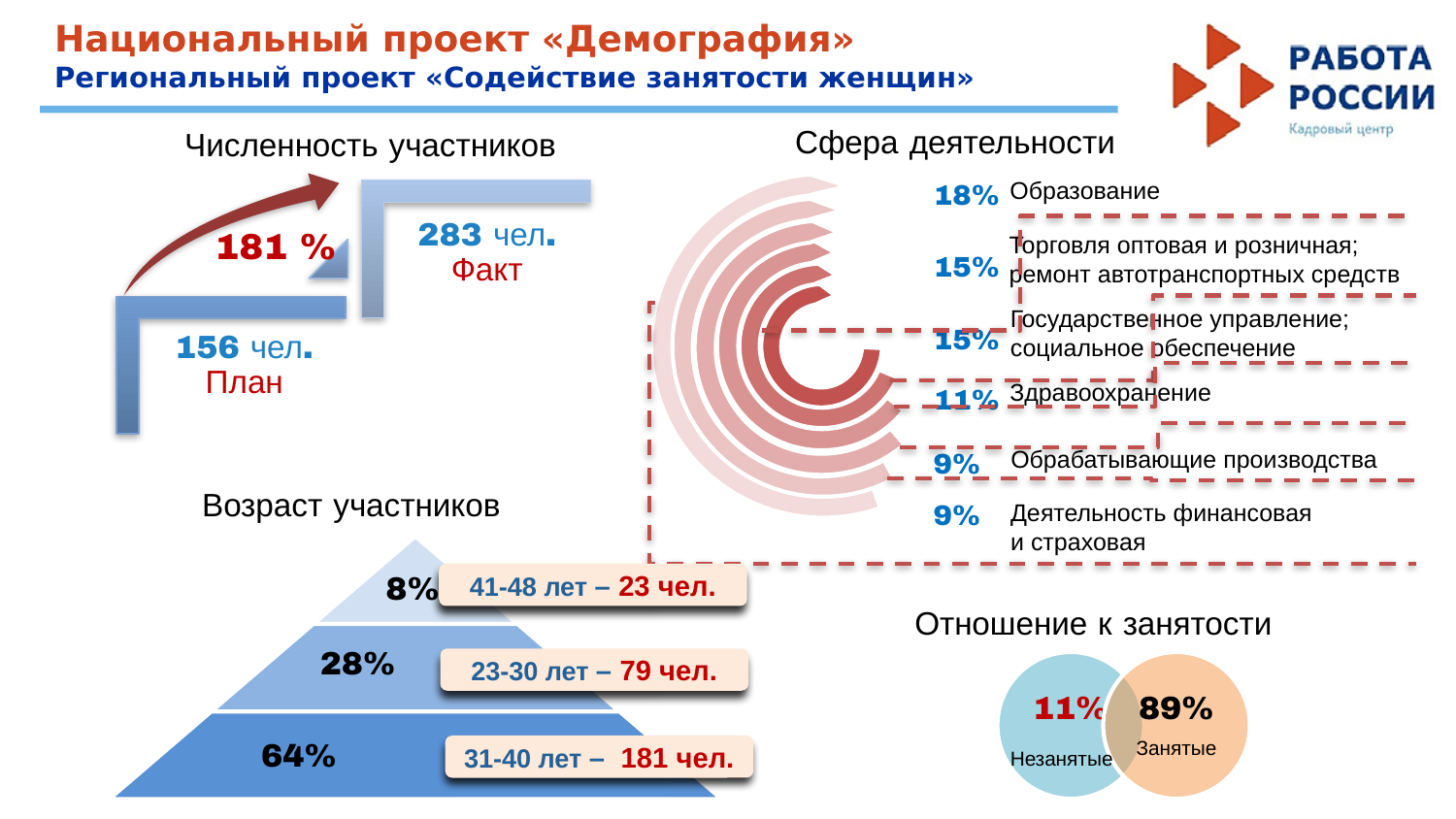

Национальный проект «Демография»
Региональный проект «Содействие занятости женщин»

Сфера деятельности
Численность участников
Образование
18%
156 чел. План
283 чел. Факт

181 %
Торговля оптовая и розничная;
ремонт автотранспортных средств
15%
Государственное управление;
социальное обеспечение
15%
Здравоохранение
11%
Обрабатывающие производства
9%
Возраст участников
Деятельность финансовая
и страховая
9%

[unsupported chart]

8%
41-48 лет – 23 чел.
Отношение к занятости
28%
23-30 лет – 79 чел.
11%

89%
Занятые
64%
31-40 лет –  181 чел.
Незанятые